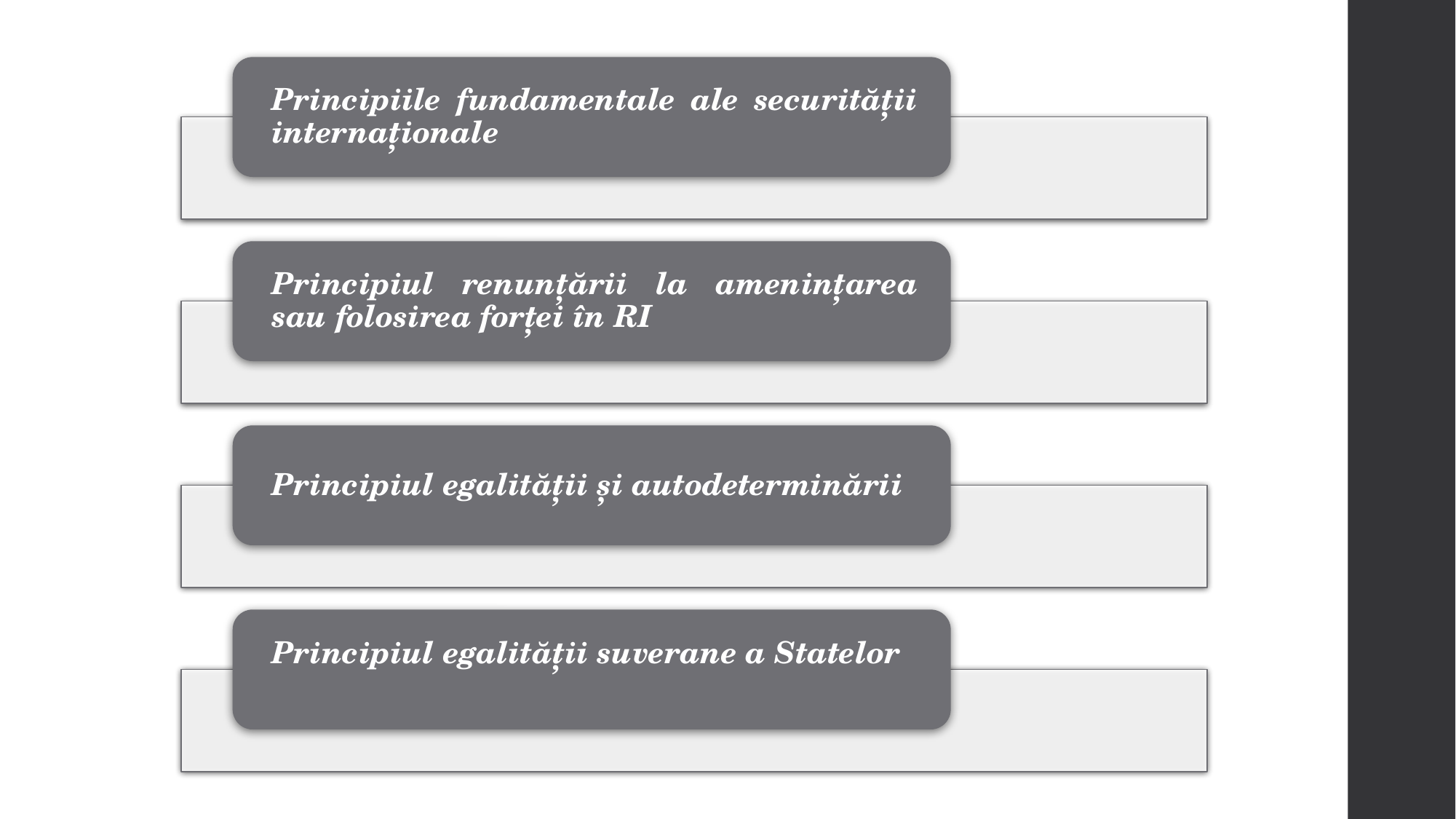

Principiile fundamentale ale securității internaționale
Principiul renunțării la amenințarea sau folosirea forței în RI
Principiul egalității și autodeterminării
Principiul egalității suverane a Statelor